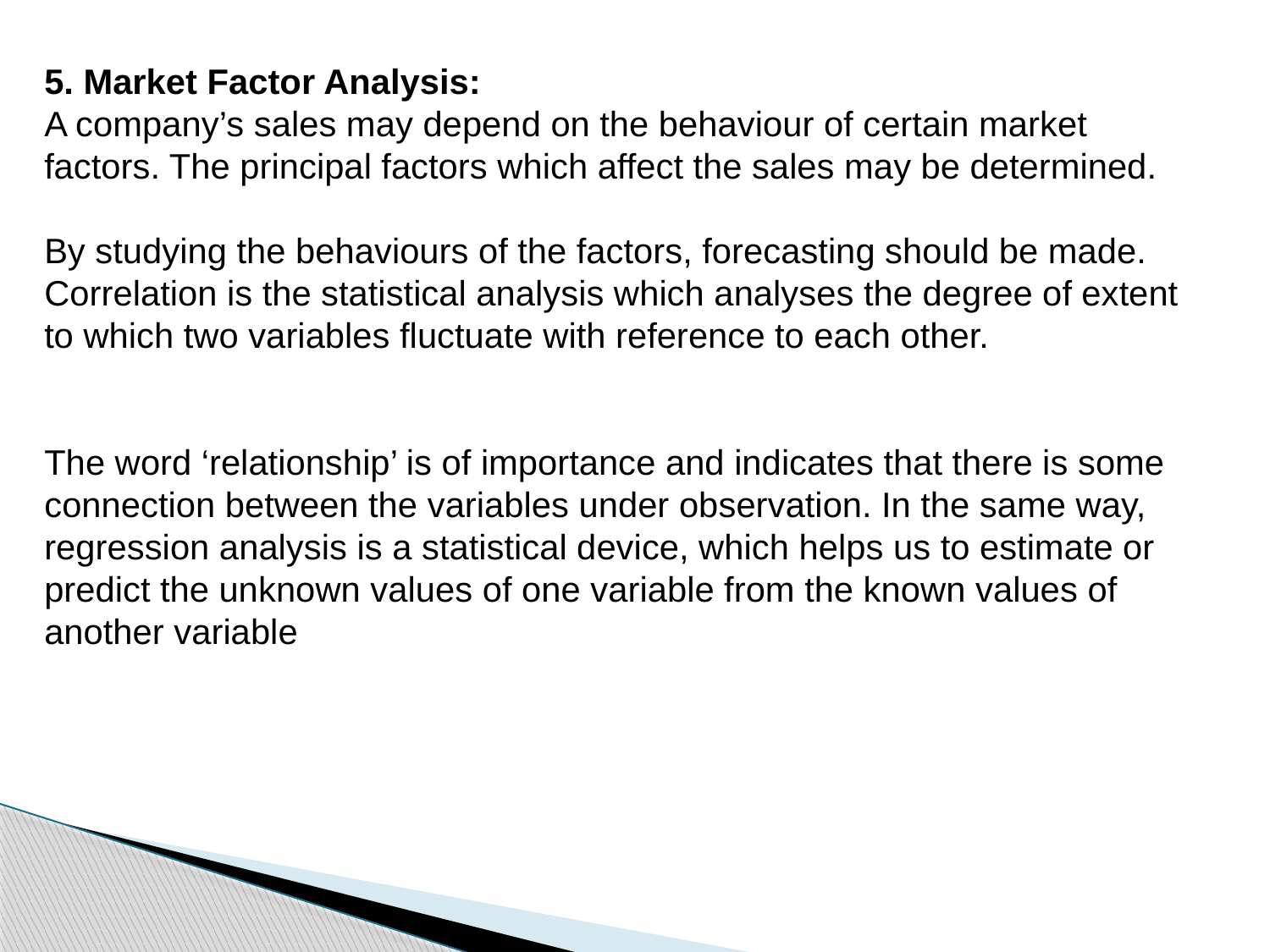

5. Market Factor Analysis:
A company’s sales may depend on the behaviour of certain market factors. The principal factors which affect the sales may be determined.

By studying the behaviours of the factors, forecasting should be made. Correlation is the statistical analysis which analyses the degree of extent to which two variables fluctuate with reference to each other.

The word ‘relationship’ is of importance and indicates that there is some connection between the variables under observation. In the same way, regression analysis is a statistical device, which helps us to estimate or predict the unknown values of one variable from the known values of another variable